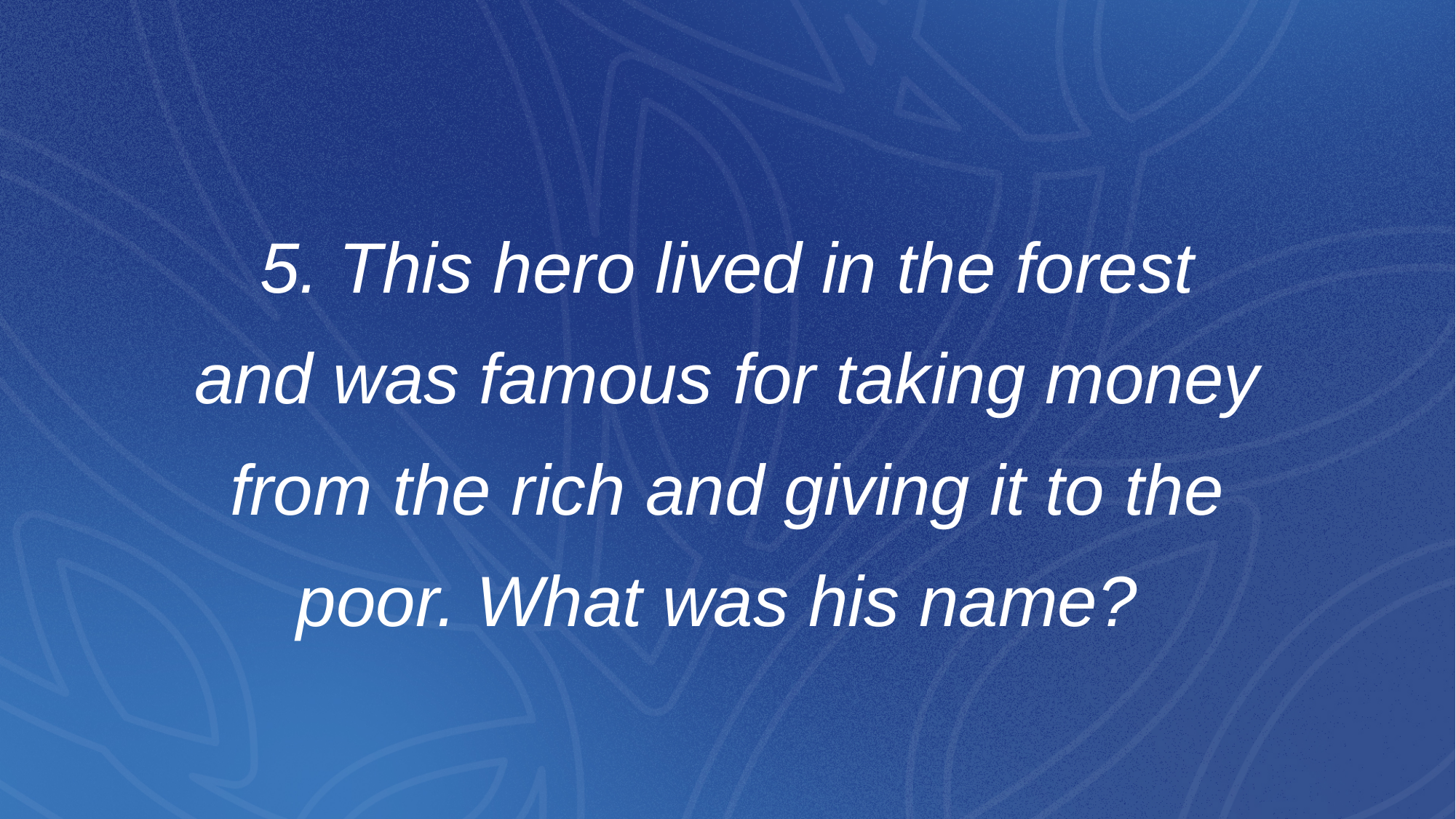

# 5. This hero lived in the forest and was famous for taking money from the rich and giving it to the poor. What was his name?